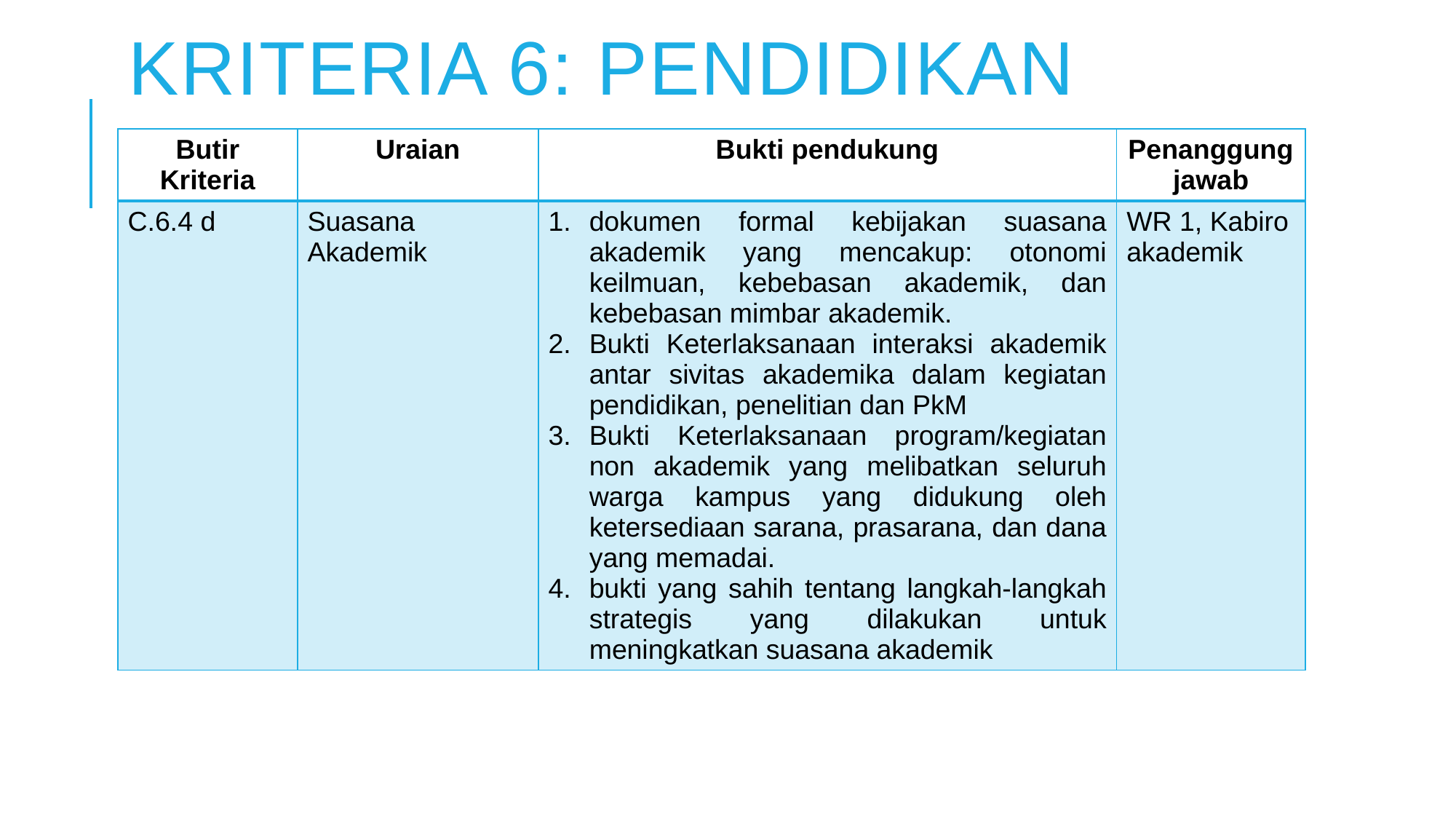

# KRITERIA 6: pendidikan
| Butir Kriteria | Uraian | Bukti pendukung | Penanggung jawab |
| --- | --- | --- | --- |
| C.6.4 d | Suasana Akademik | dokumen formal kebijakan suasana akademik yang mencakup: otonomi keilmuan, kebebasan akademik, dan kebebasan mimbar akademik. Bukti Keterlaksanaan interaksi akademik antar sivitas akademika dalam kegiatan pendidikan, penelitian dan PkM Bukti Keterlaksanaan program/kegiatan non akademik yang melibatkan seluruh warga kampus yang didukung oleh ketersediaan sarana, prasarana, dan dana yang memadai. bukti yang sahih tentang langkah-langkah strategis yang dilakukan untuk meningkatkan suasana akademik | WR 1, Kabiro akademik |